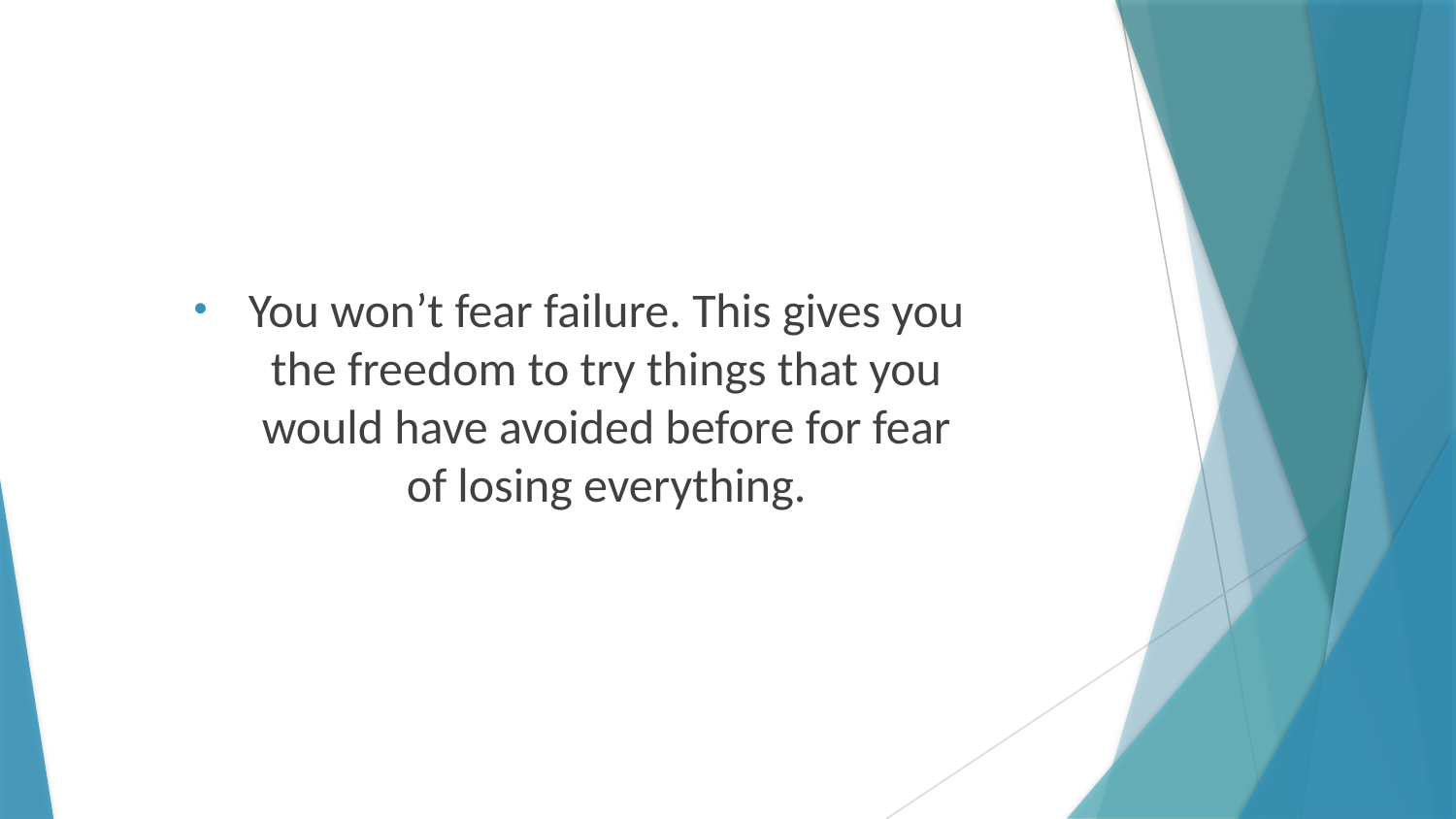

You won’t fear failure. This gives you the freedom to try things that you would have avoided before for fear of losing everything.